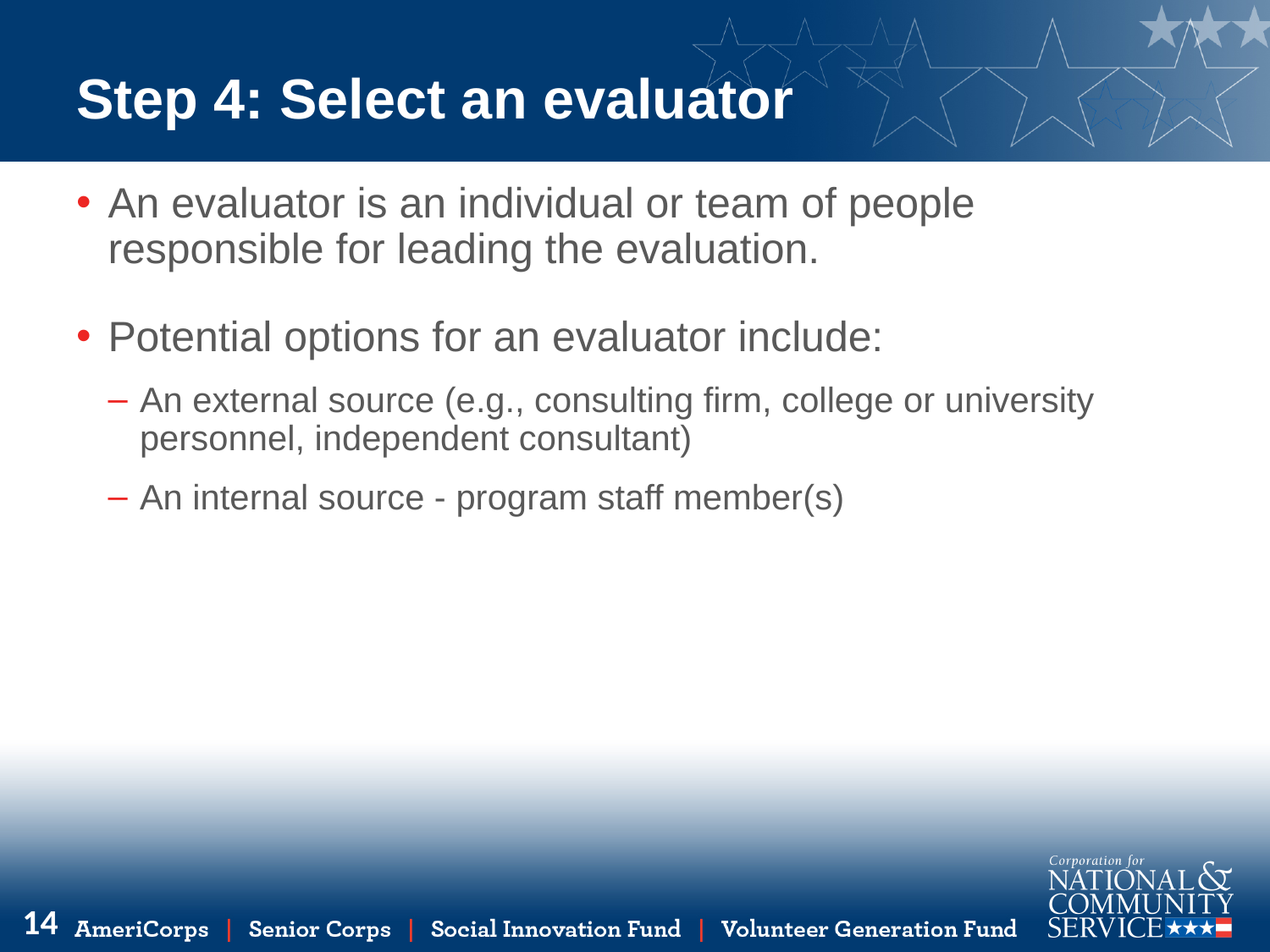

# Step 4: Select an evaluator
An evaluator is an individual or team of people responsible for leading the evaluation.
Potential options for an evaluator include:
An external source (e.g., consulting firm, college or university personnel, independent consultant)
An internal source - program staff member(s)
14